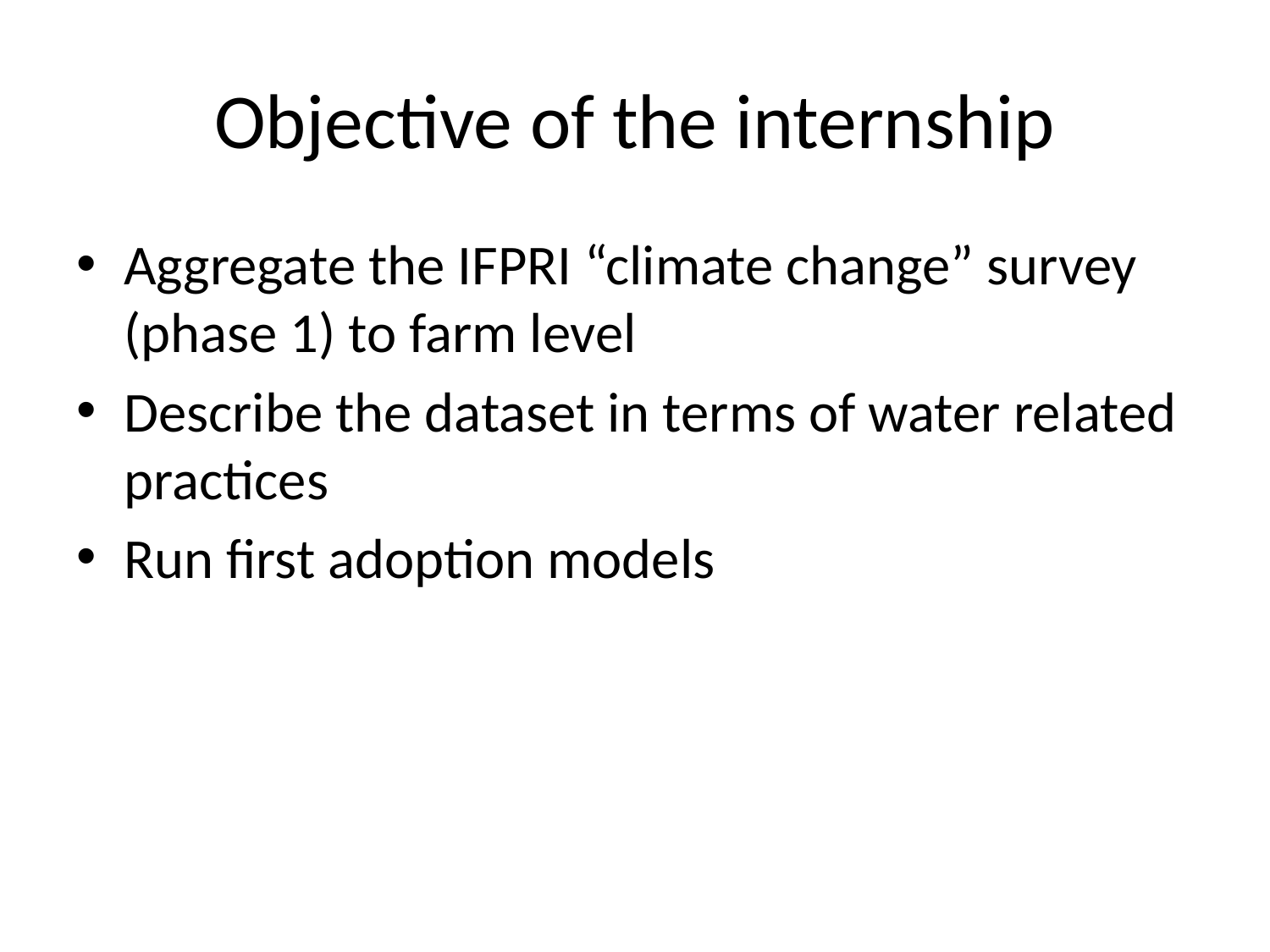

# Objective of the internship
Aggregate the IFPRI “climate change” survey (phase 1) to farm level
Describe the dataset in terms of water related practices
Run first adoption models